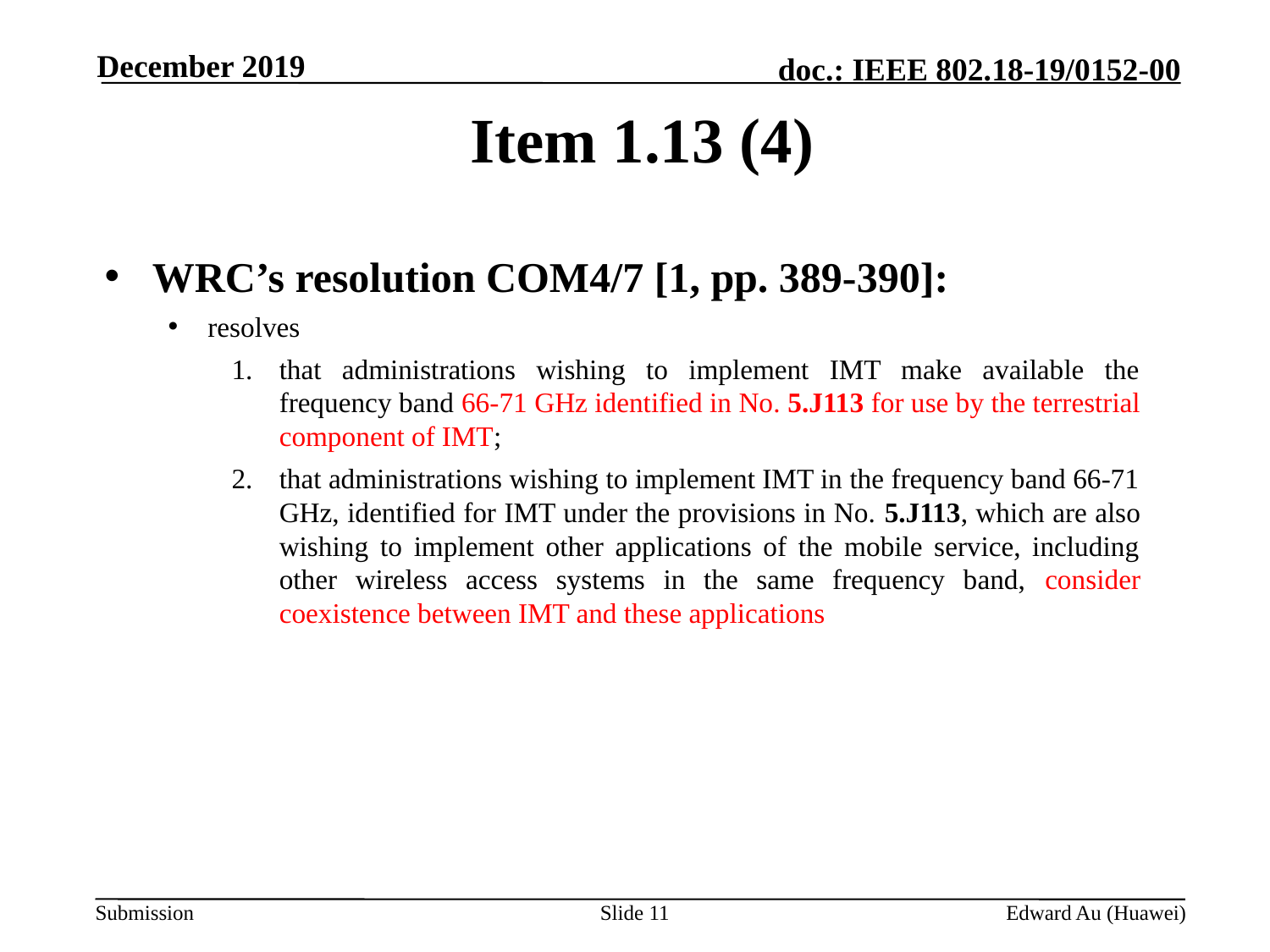

December 2019
# Item 1.13 (4)
WRC’s resolution COM4/7 [1, pp. 389-390]:
resolves
that administrations wishing to implement IMT make available the frequency band 66-71 GHz identified in No. 5.J113 for use by the terrestrial component of IMT;
that administrations wishing to implement IMT in the frequency band 66-71 GHz, identified for IMT under the provisions in No. 5.J113, which are also wishing to implement other applications of the mobile service, including other wireless access systems in the same frequency band, consider coexistence between IMT and these applications

Slide 11
Edward Au (Huawei)